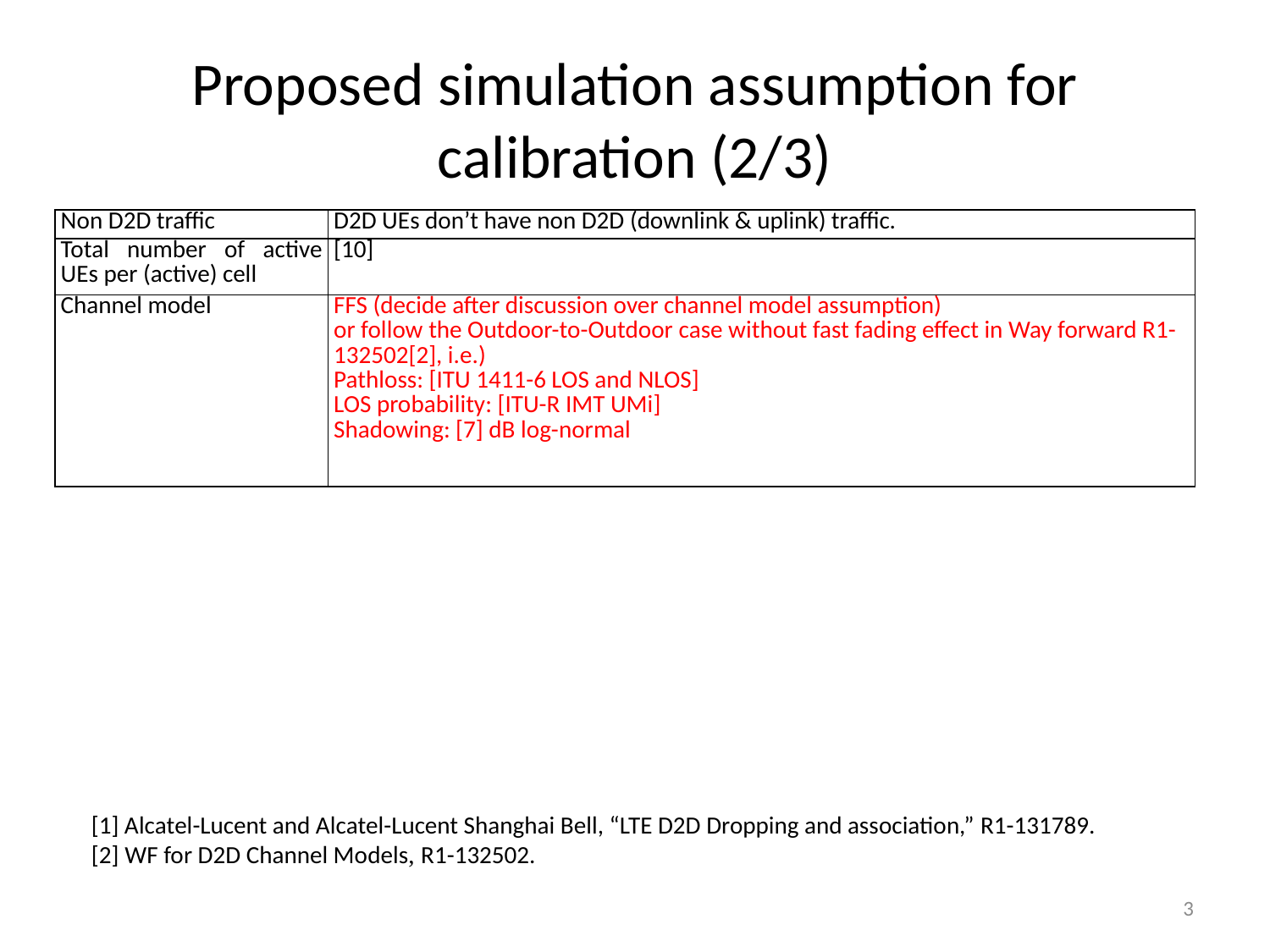

# Proposed simulation assumption for calibration (2/3)
| Non D2D traffic | D2D UEs don’t have non D2D (downlink & uplink) traffic. |
| --- | --- |
| Total number of active UEs per (active) cell | [10] |
| Channel model | FFS (decide after discussion over channel model assumption) or follow the Outdoor-to-Outdoor case without fast fading effect in Way forward R1-132502[2], i.e.) Pathloss: [ITU 1411-6 LOS and NLOS] LOS probability: [ITU-R IMT UMi] Shadowing: [7] dB log-normal |
[1] Alcatel-Lucent and Alcatel-Lucent Shanghai Bell, “LTE D2D Dropping and association,” R1-131789.
[2] WF for D2D Channel Models, R1-132502.
3